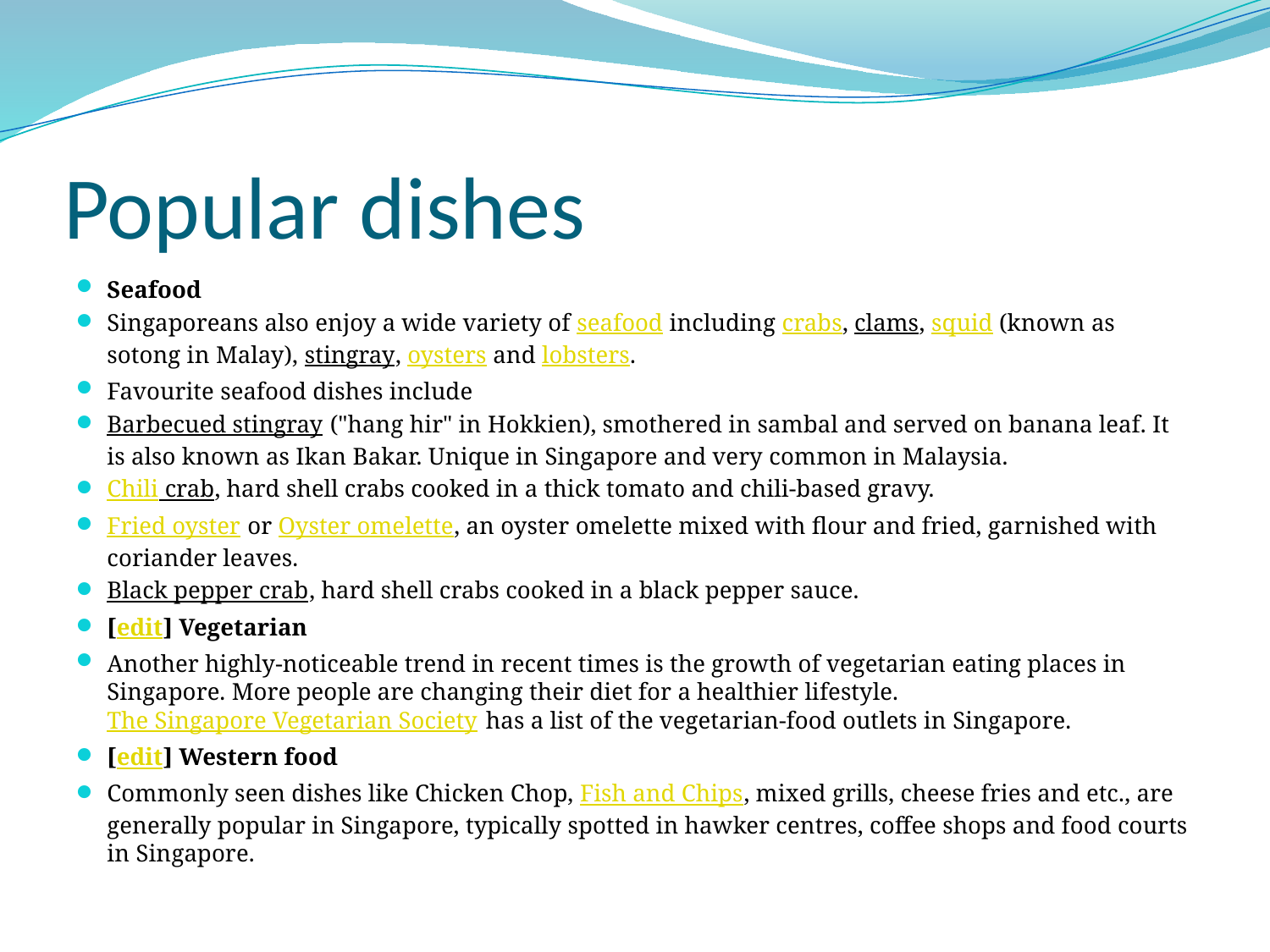

# Popular dishes
Seafood
Singaporeans also enjoy a wide variety of seafood including crabs, clams, squid (known as sotong in Malay), stingray, oysters and lobsters.
Favourite seafood dishes include
Barbecued stingray ("hang hir" in Hokkien), smothered in sambal and served on banana leaf. It is also known as Ikan Bakar. Unique in Singapore and very common in Malaysia.
Chili crab, hard shell crabs cooked in a thick tomato and chili-based gravy.
Fried oyster or Oyster omelette, an oyster omelette mixed with flour and fried, garnished with coriander leaves.
Black pepper crab, hard shell crabs cooked in a black pepper sauce.
[edit] Vegetarian
Another highly-noticeable trend in recent times is the growth of vegetarian eating places in Singapore. More people are changing their diet for a healthier lifestyle. The Singapore Vegetarian Society has a list of the vegetarian-food outlets in Singapore.
[edit] Western food
Commonly seen dishes like Chicken Chop, Fish and Chips, mixed grills, cheese fries and etc., are generally popular in Singapore, typically spotted in hawker centres, coffee shops and food courts in Singapore.